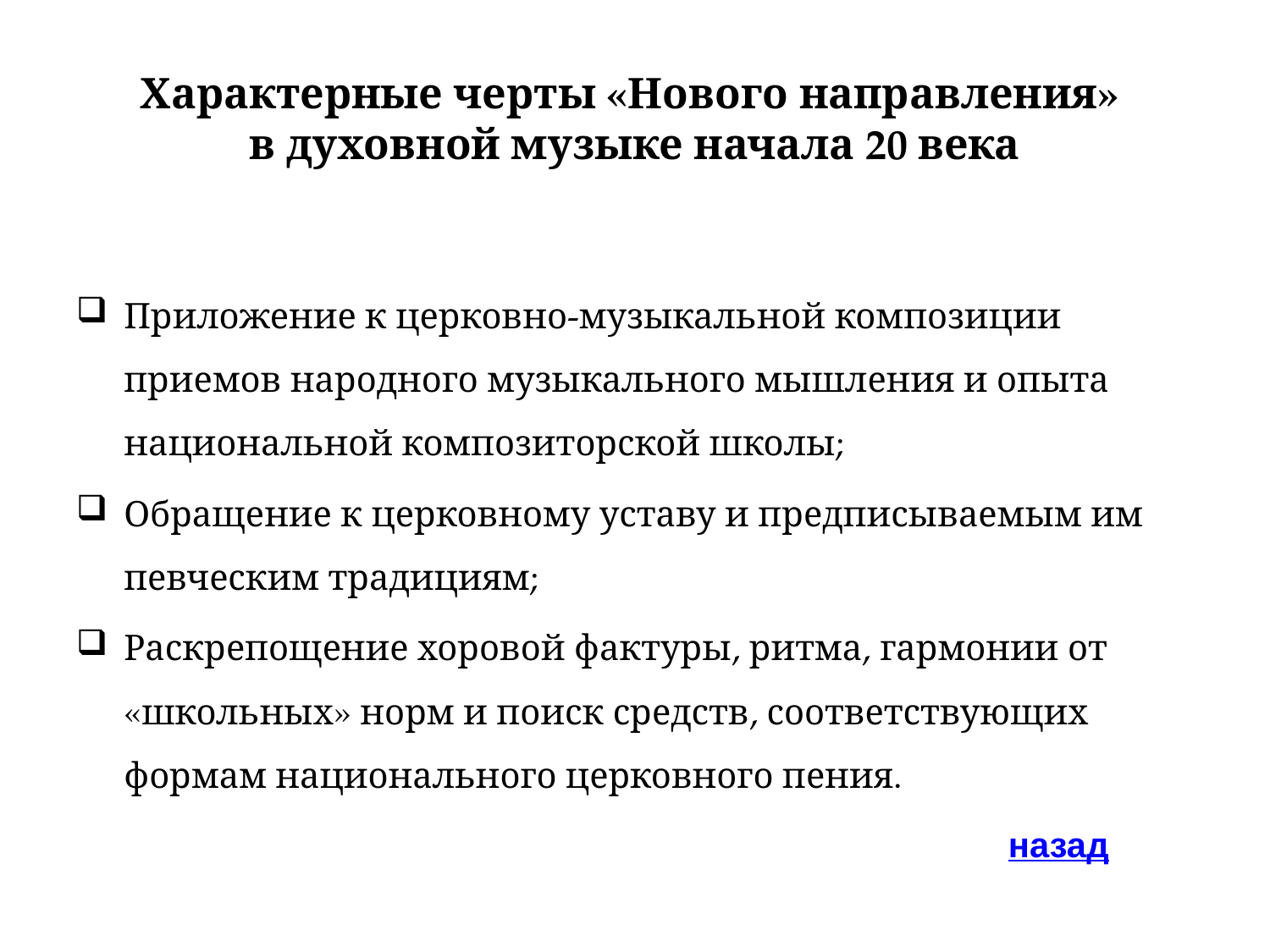

# Характерные черты «Нового направления» в духовной музыке начала 20 века
Приложение к церковно-музыкальной композиции приемов народного музыкального мышления и опыта национальной композиторской школы;
Обращение к церковному уставу и предписываемым им певческим традициям;
Раскрепощение хоровой фактуры, ритма, гармонии от «школьных» норм и поиск средств, соответствующих формам национального церковного пения.
назад